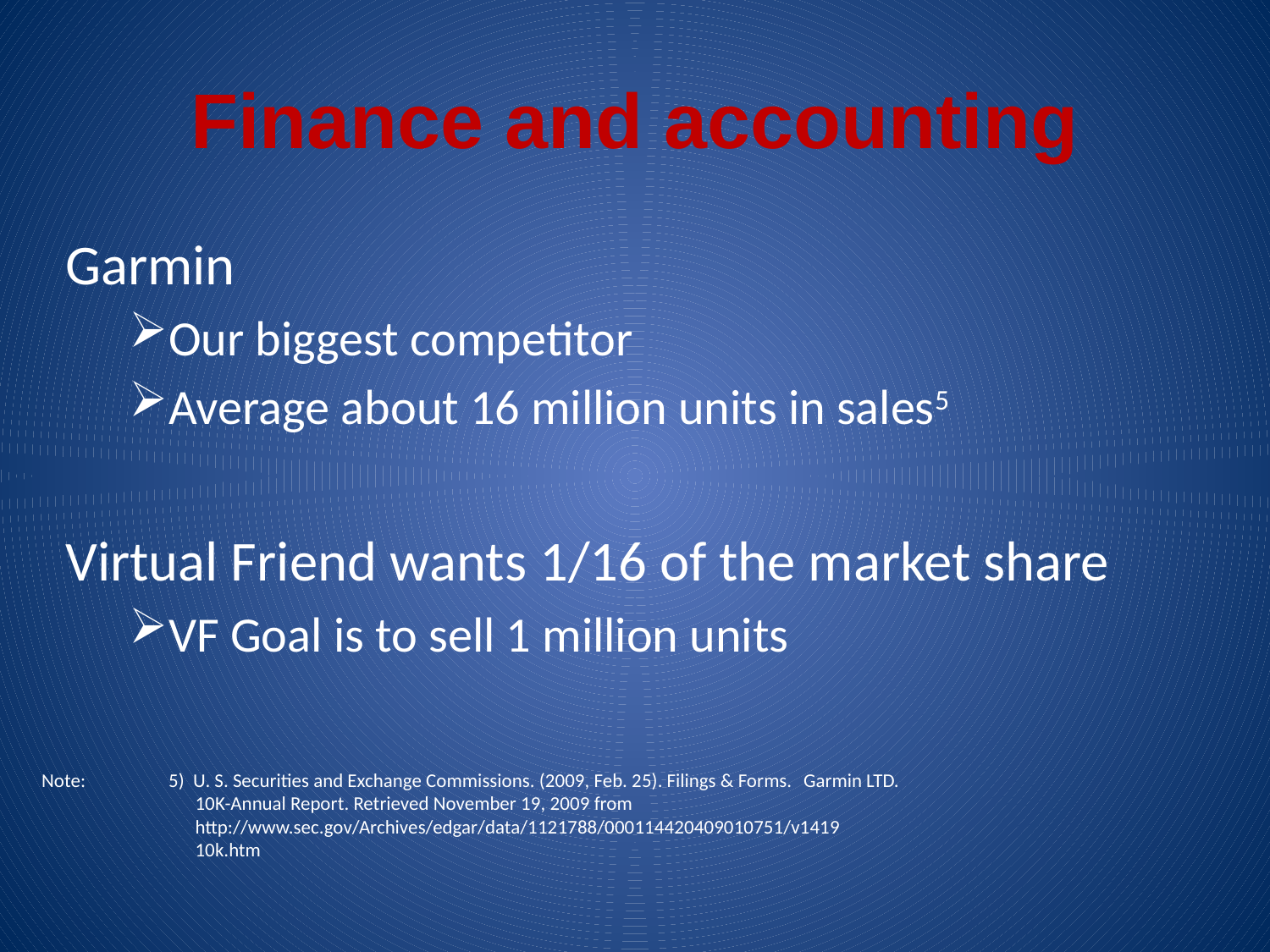

# Finance and accounting
Garmin
Our biggest competitor
Average about 16 million units in sales5

Virtual Friend wants 1/16 of the market share
VF Goal is to sell 1 million units

Note:	5)  U. S. Securities and Exchange Commissions. (2009, Feb. 25). Filings & Forms.	Garmin LTD.
     	      10K-Annual Report. Retrieved November 19, 2009 from
     	      http://www.sec.gov/Archives/edgar/data/1121788/000114420409010751/v1419
     	      10k.htm